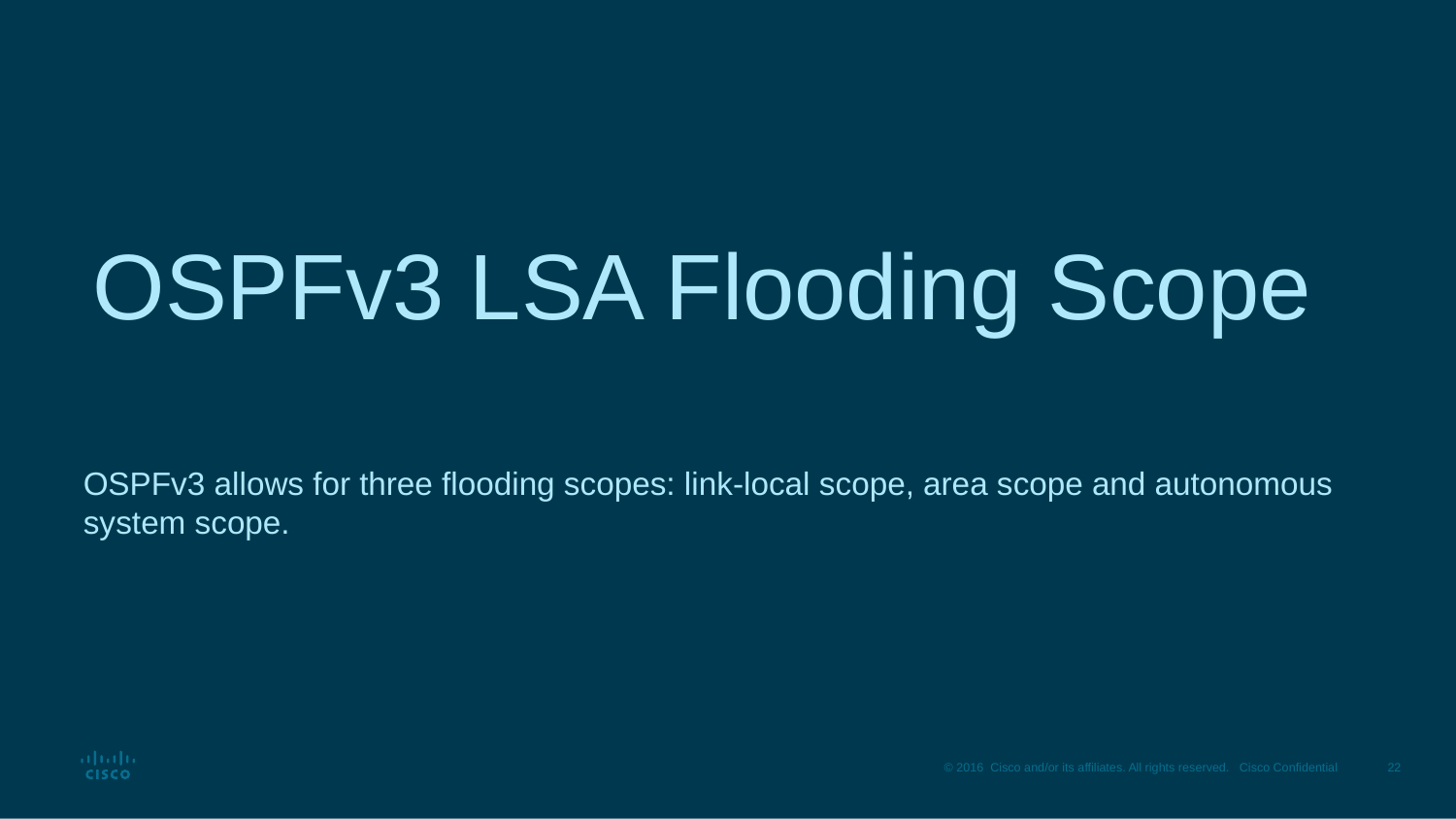

# OSPFv3 LSA Flooding Scope
OSPFv3 allows for three flooding scopes: link-local scope, area scope and autonomous system scope.